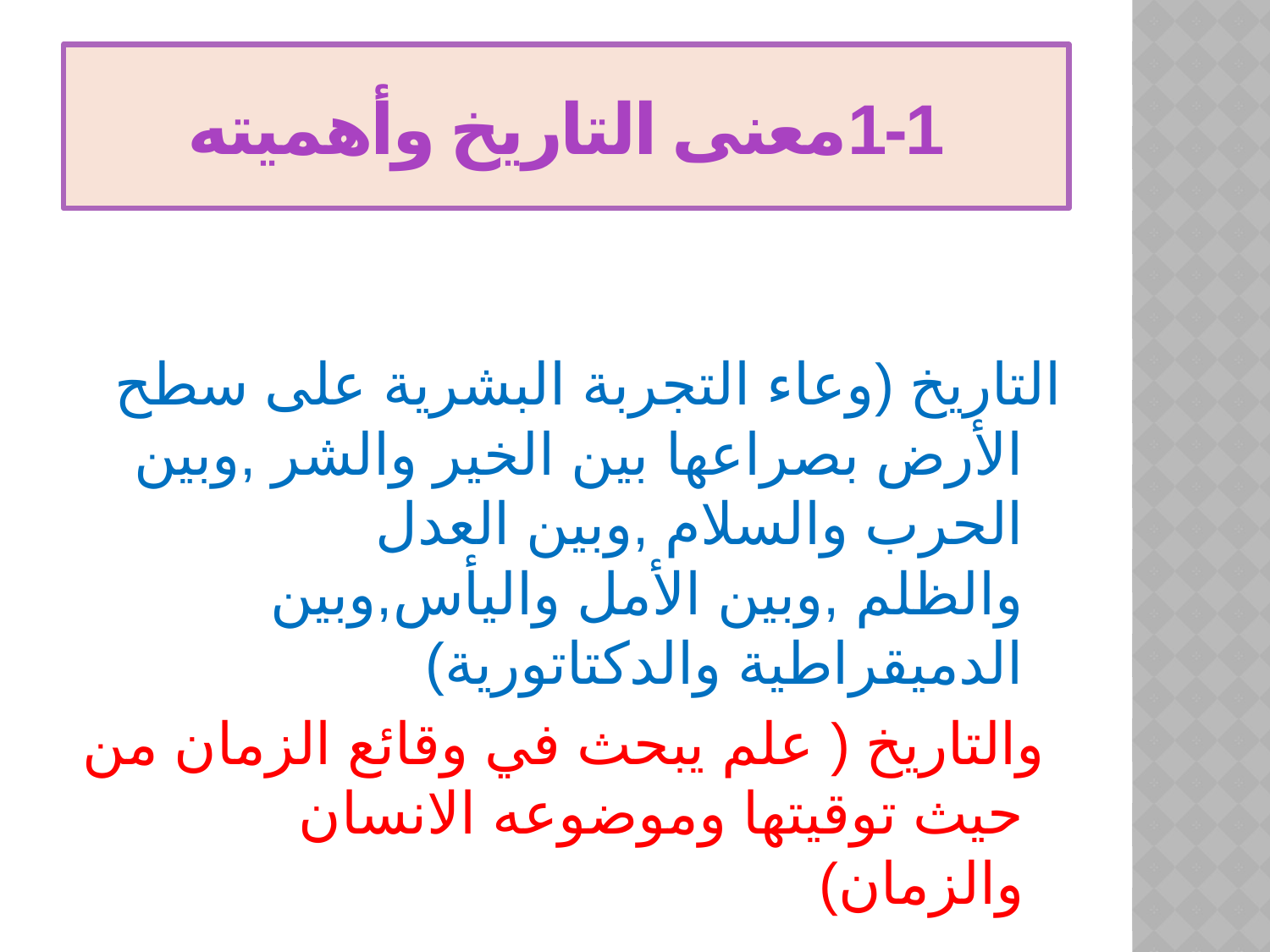

# 1-1معنى التاريخ وأهميته

التاريخ (وعاء التجربة البشرية على سطح الأرض بصراعها بين الخير والشر ,وبين الحرب والسلام ,وبين العدل والظلم ,وبين الأمل واليأس,وبين الدميقراطية والدكتاتورية)
 والتاريخ ( علم يبحث في وقائع الزمان من حيث توقيتها وموضوعه الانسان والزمان)